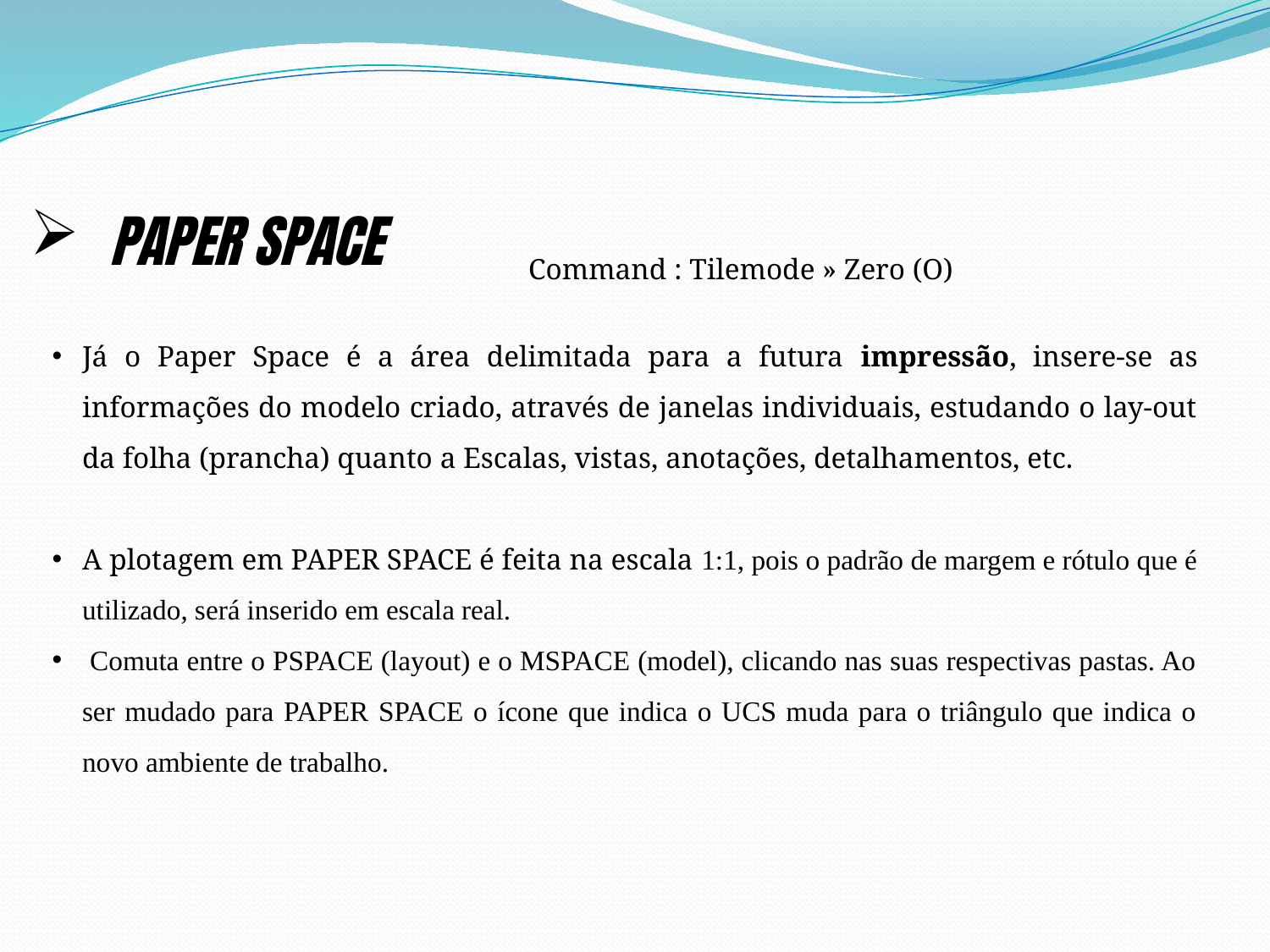

PAPER SPACE
Command : Tilemode » Zero (O)
Já o Paper Space é a área delimitada para a futura impressão, insere-se as informações do modelo criado, através de janelas individuais, estudando o lay-out da folha (prancha) quanto a Escalas, vistas, anotações, detalhamentos, etc.

A plotagem em PAPER SPACE é feita na escala 1:1, pois o padrão de margem e rótulo que é utilizado, será inserido em escala real.
 Comuta entre o PSPACE (layout) e o MSPACE (model), clicando nas suas respectivas pastas. Ao ser mudado para PAPER SPACE o ícone que indica o UCS muda para o triângulo que indica o novo ambiente de trabalho.